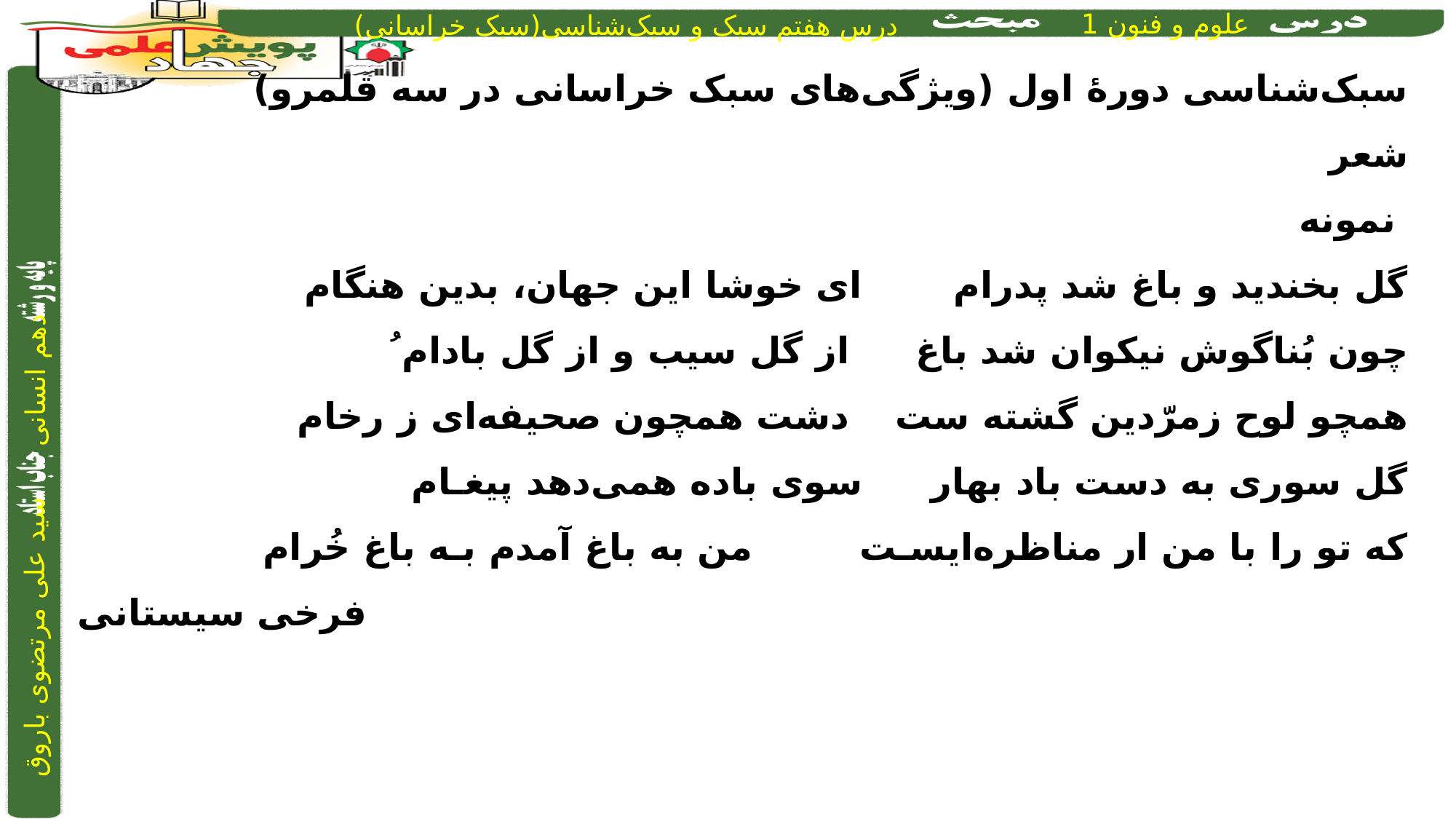

سبک‌شناسی دورۀ اول (ویژگی‌های سبک خراسانی در سه قلمرو)
شعر
 نمونه
گل بخندید و باغ شد پدرام 		ای خوشا این جهان، بدین هنگام
چون بُناگوش نیکوان شد باغ		 از گل سیب و از گل بادام ُ
همچو لوح زمرّدین گشته ست		 دشت همچون صحیفه‌ای ز رخام
گل سوری به دست باد بهار 		سوی باده همی‌دهد پیغـام
که تو را با من ار مناظره‌ایسـت 		من به باغ آمدم بـه باغ خُرام
فرخی سیستانی